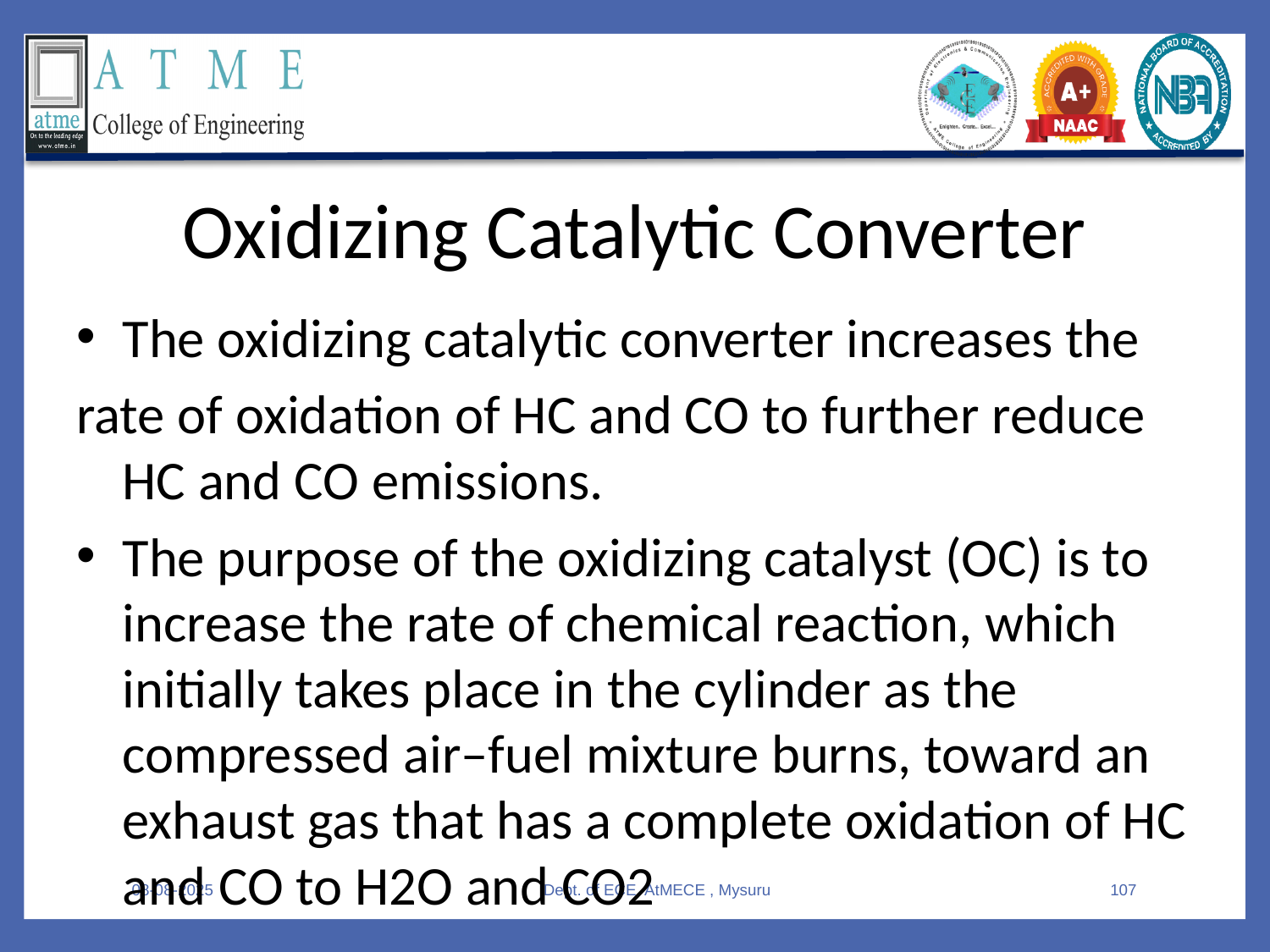

Oxidizing Catalytic Converter
The oxidizing catalytic converter increases the
rate of oxidation of HC and CO to further reduce HC and CO emissions.
The purpose of the oxidizing catalyst (OC) is to increase the rate of chemical reaction, which initially takes place in the cylinder as the compressed air–fuel mixture burns, toward an exhaust gas that has a complete oxidation of HC and CO to H2O and CO2
08-08-2025
Dept. of ECE, AtMECE , Mysuru
107